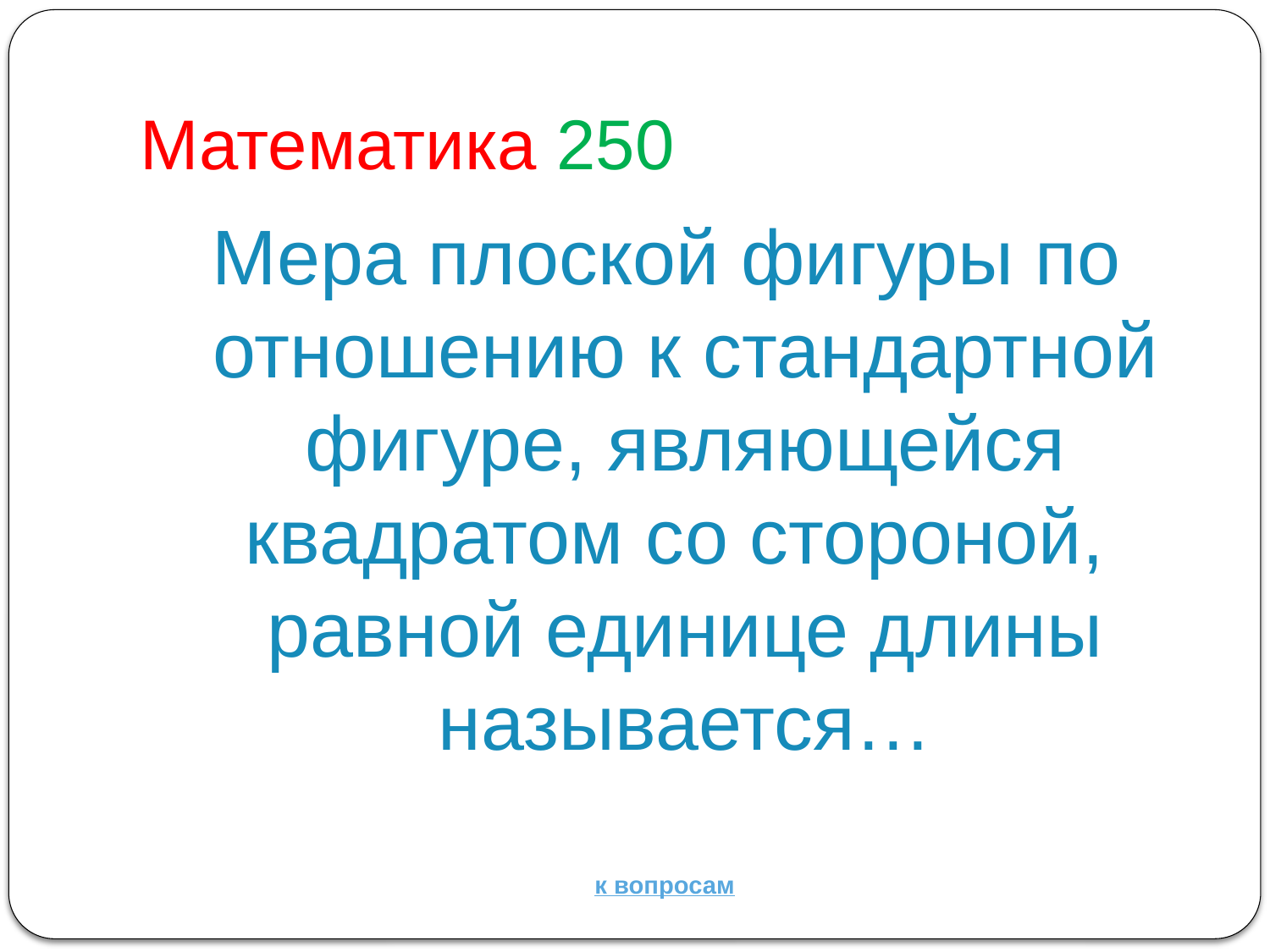

# Математика 250
Мера плоской фигуры по отношению к стандартной фигуре, являющейся квадратом со стороной,  равной единице длины называется…
к вопросам